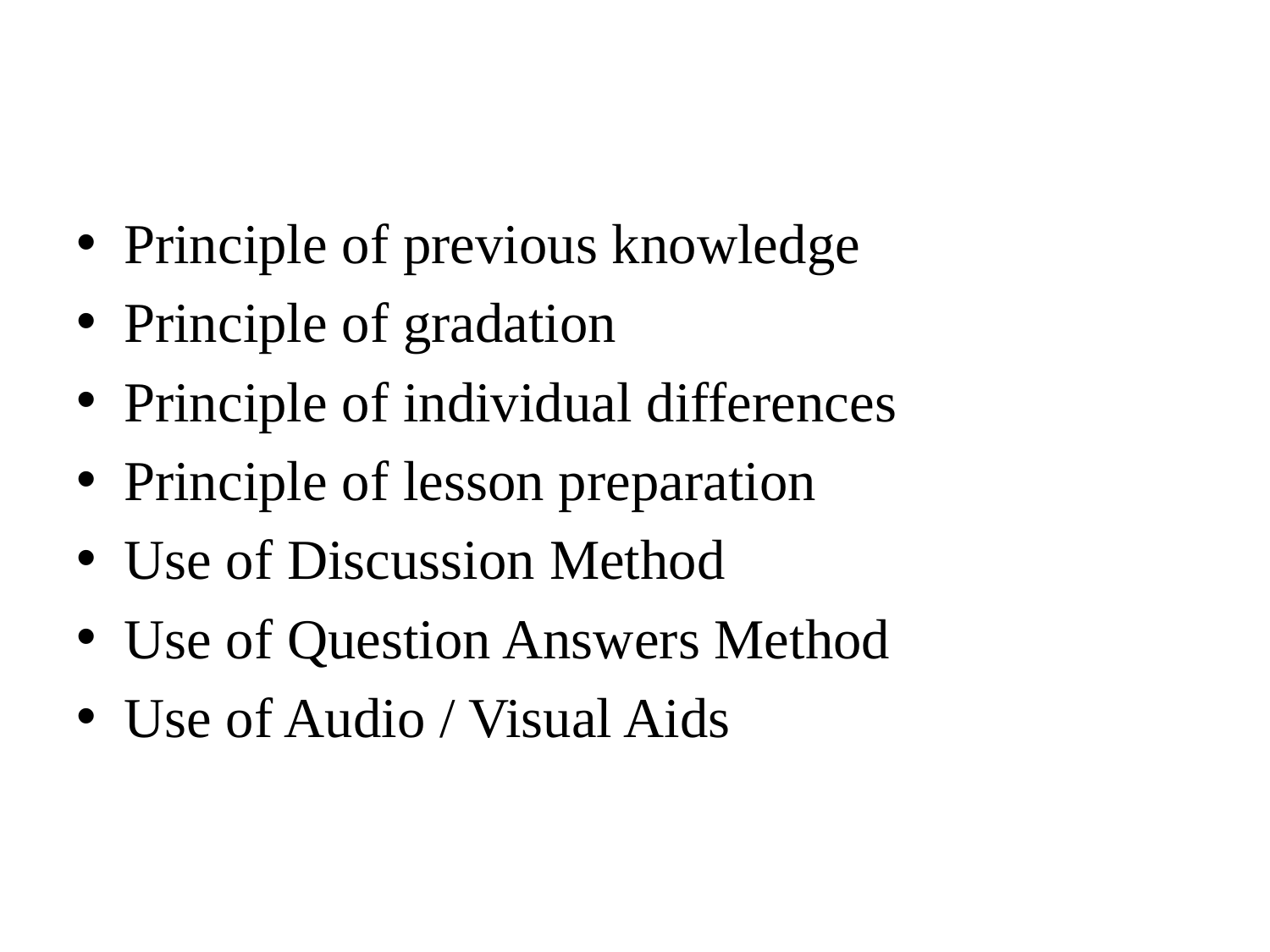

#
Principle of previous knowledge
Principle of gradation
Principle of individual differences
Principle of lesson preparation
Use of Discussion Method
Use of Question Answers Method
Use of Audio / Visual Aids